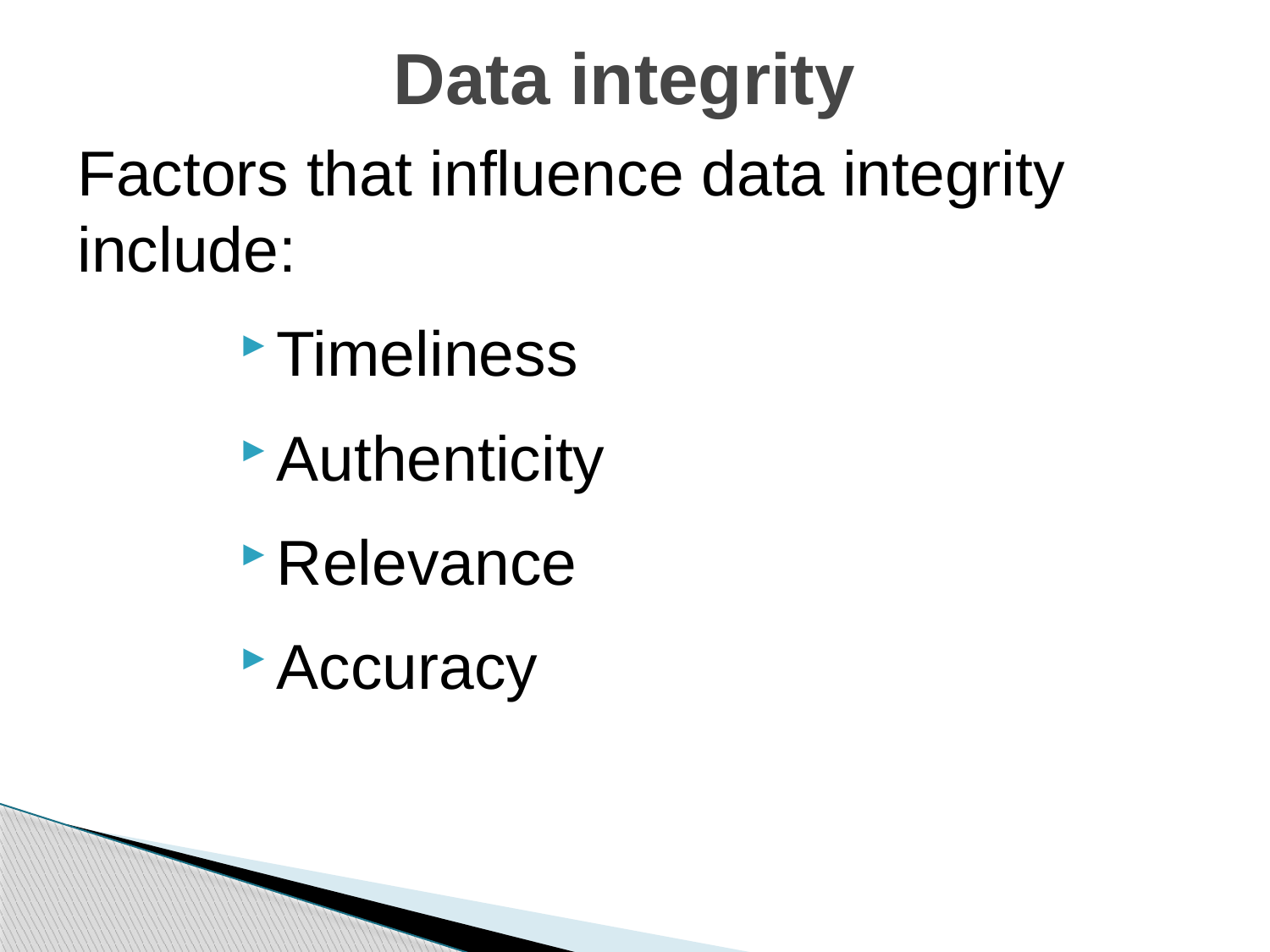

# Data integrity
Factors that influence data integrity include:
Timeliness
Authenticity
Relevance
Accuracy